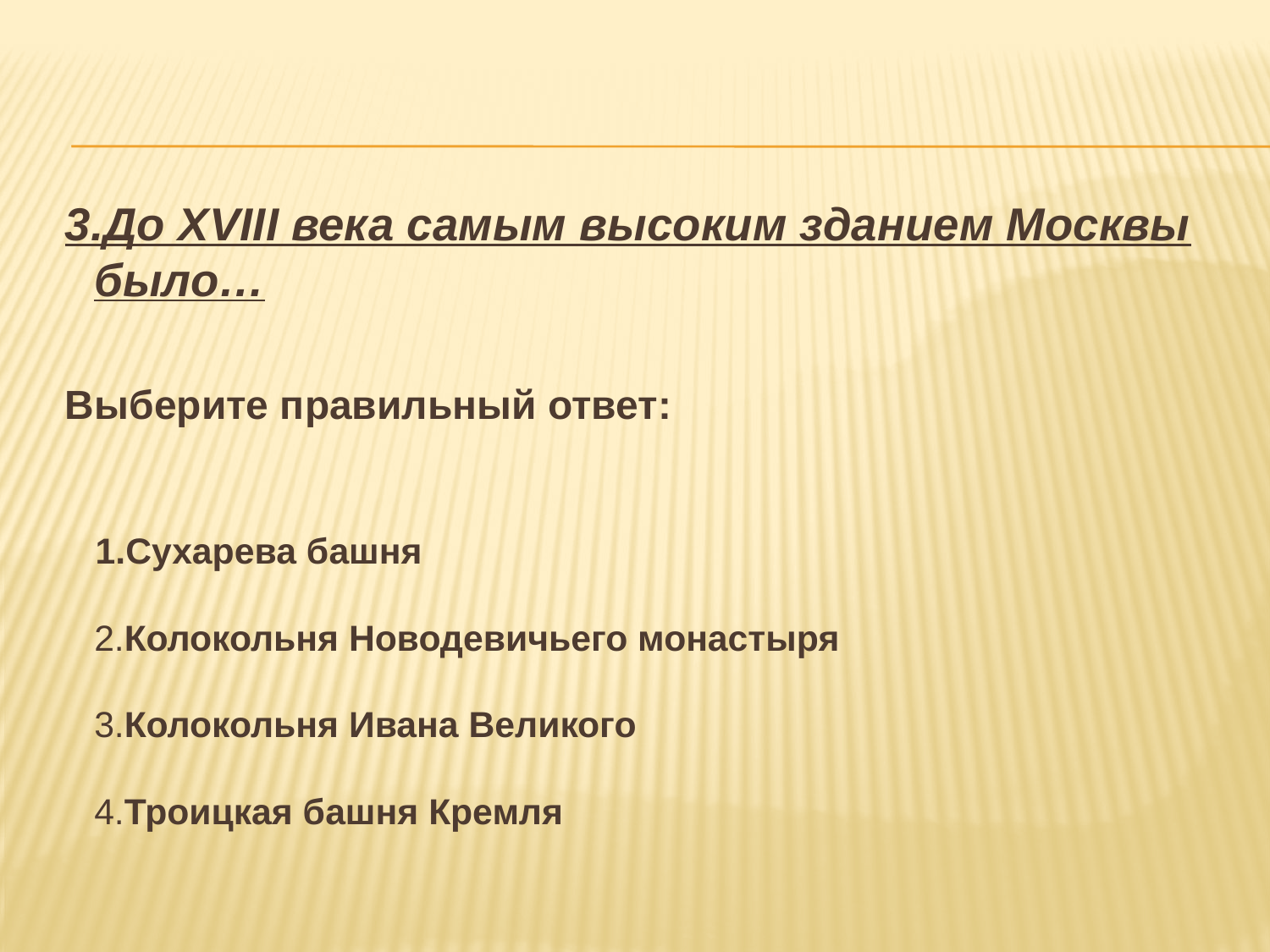

3.До XVIII века самым высоким зданием Москвы было…

 Выберите правильный ответ:

    1.Сухарева башня
2.Колокольня Новодевичьего монастыря
3.Колокольня Ивана Великого
4.Троицкая башня Кремля